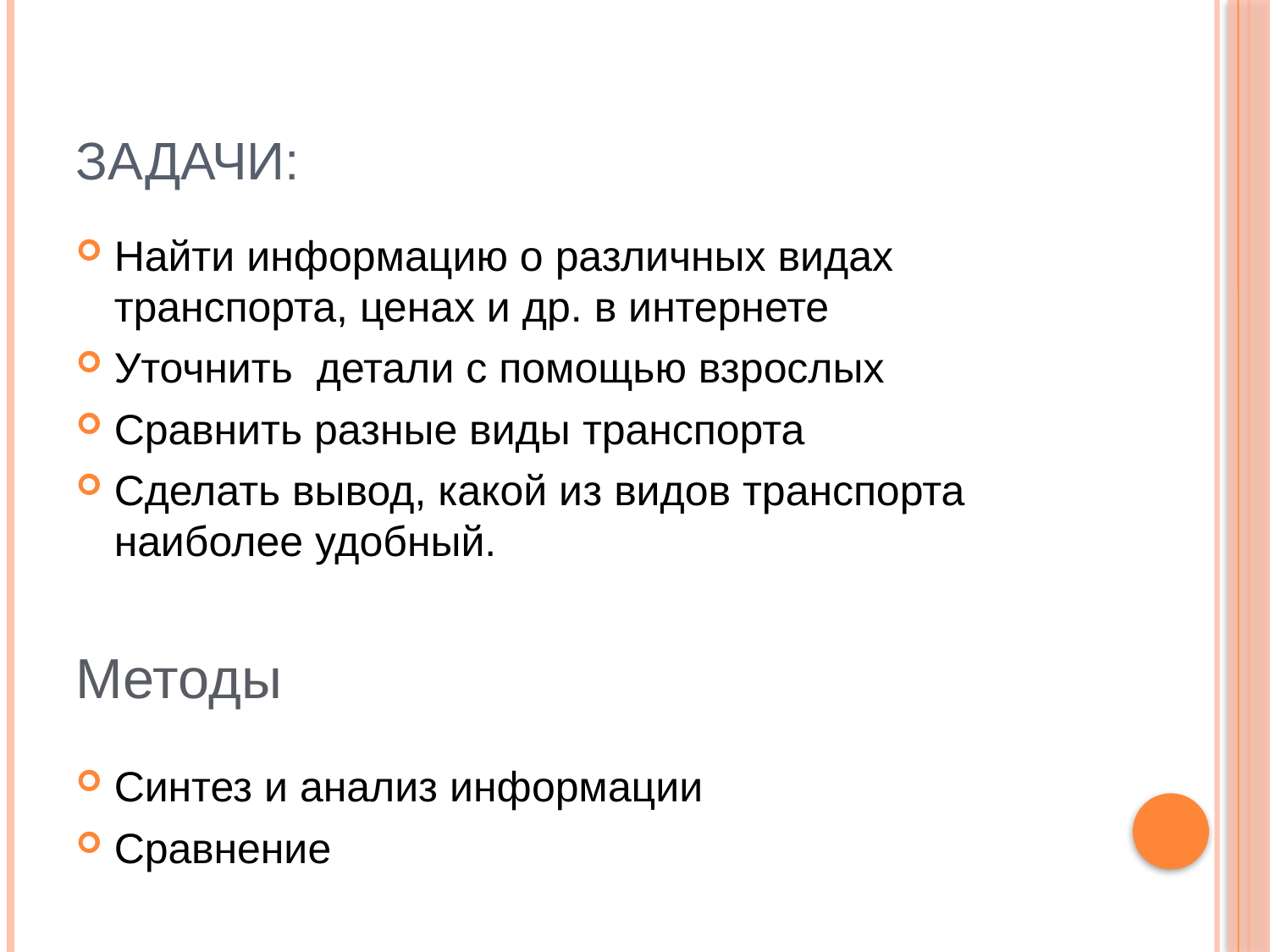

# Задачи:
Найти информацию о различных видах транспорта, ценах и др. в интернете
Уточнить  детали с помощью взрослых
Сравнить разные виды транспорта
Сделать вывод, какой из видов транспорта наиболее удобный.

Синтез и анализ информации
Сравнение
Методы